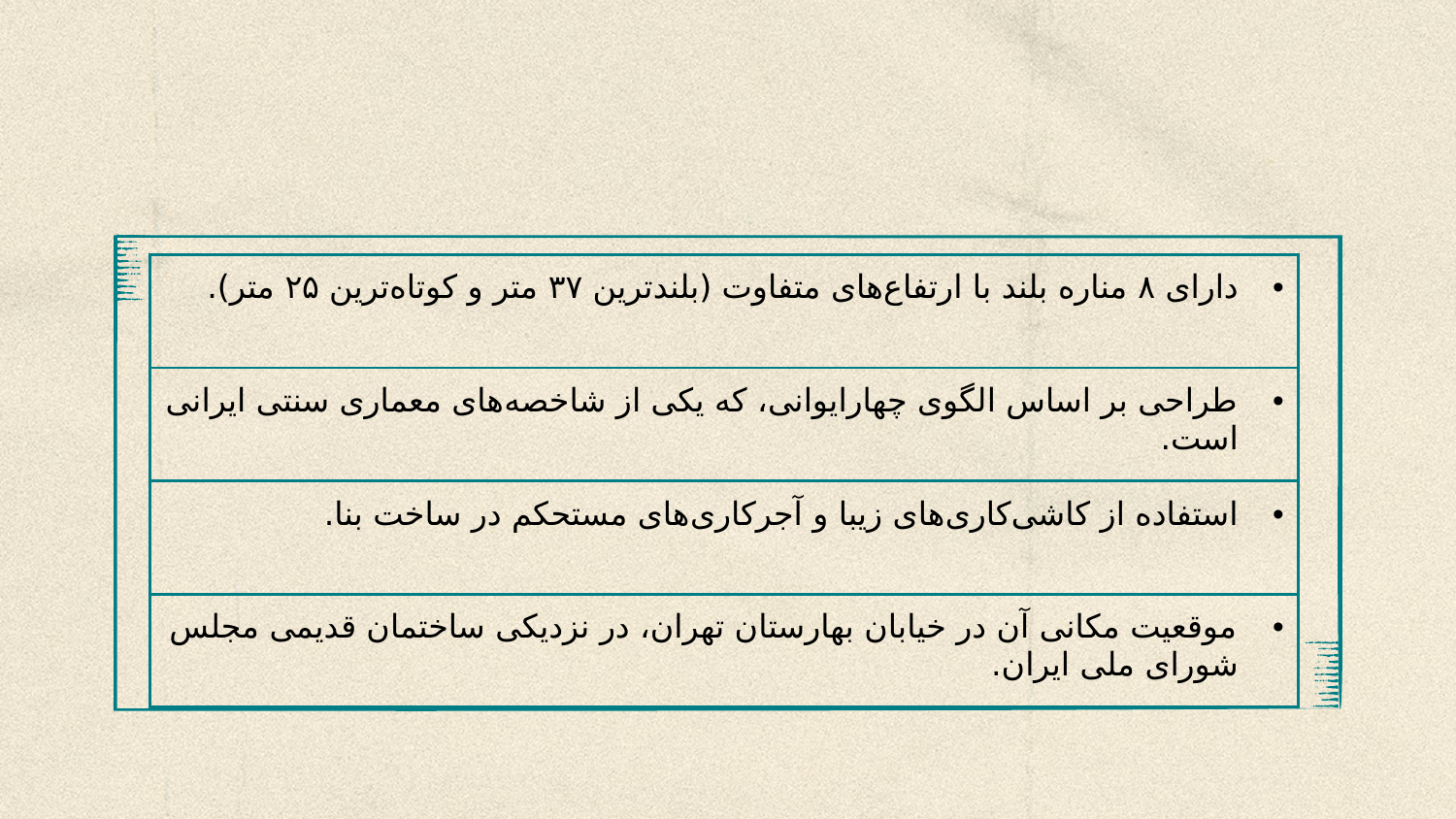

| دارای ۸ مناره بلند با ارتفاع‌های متفاوت (بلندترین ۳۷ متر و کوتاه‌ترین ۲۵ متر). |
| --- |
| طراحی بر اساس الگوی چهارایوانی، که یکی از شاخصه‌های معماری سنتی ایرانی است. |
| استفاده از کاشی‌کاری‌های زیبا و آجرکاری‌های مستحکم در ساخت بنا. |
| موقعیت مکانی آن در خیابان بهارستان تهران، در نزدیکی ساختمان قدیمی مجلس شورای ملی ایران. |